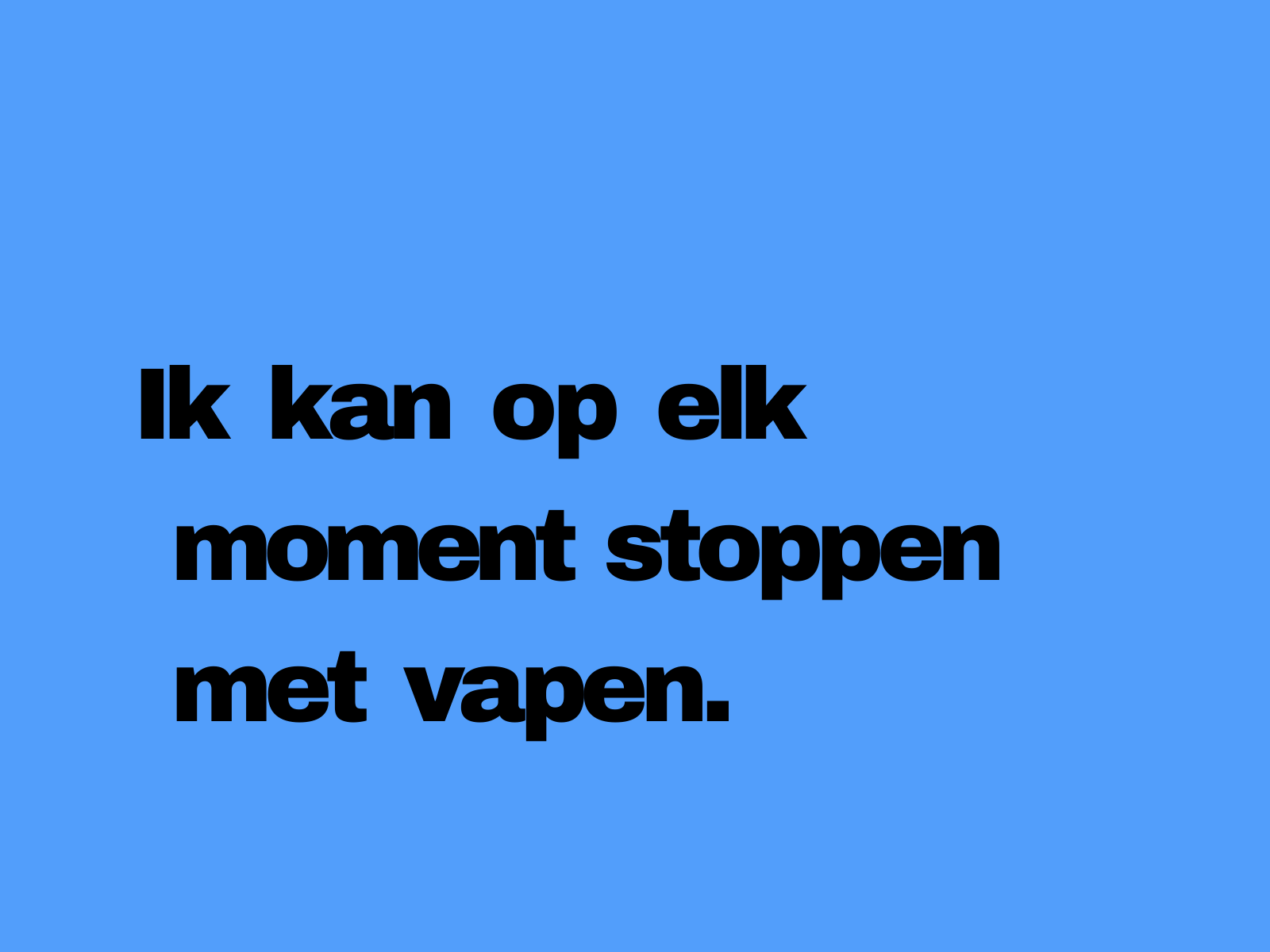

# Ik kan op elk moment stoppen met vapen.